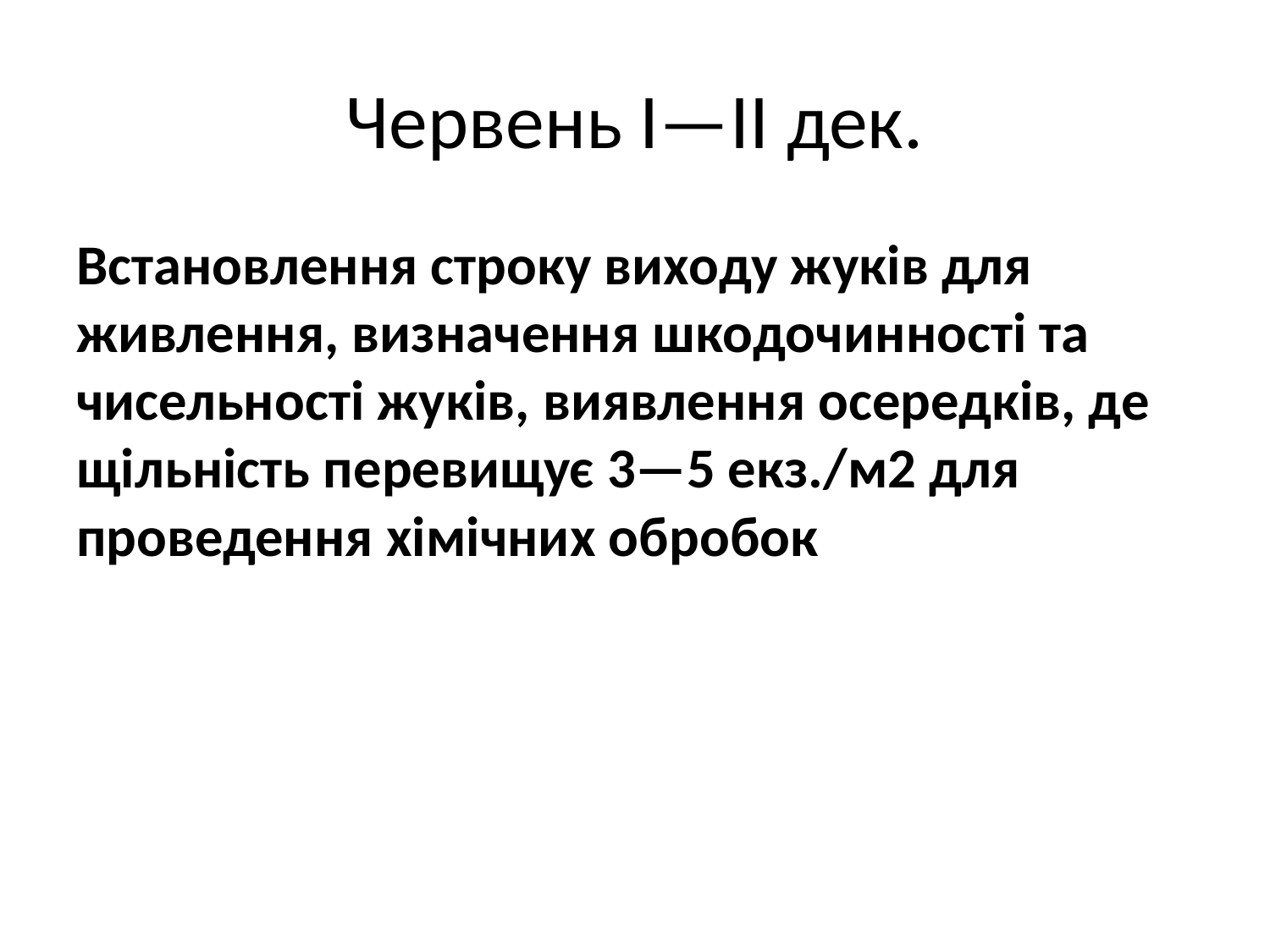

# Червень І—II дек.
Встановлення строку виходу жуків для живлення, визначення шкодочинності та чисельності жуків, виявлення осередків, де щільність перевищує 3—5 екз./м2 для проведення хімічних обробок